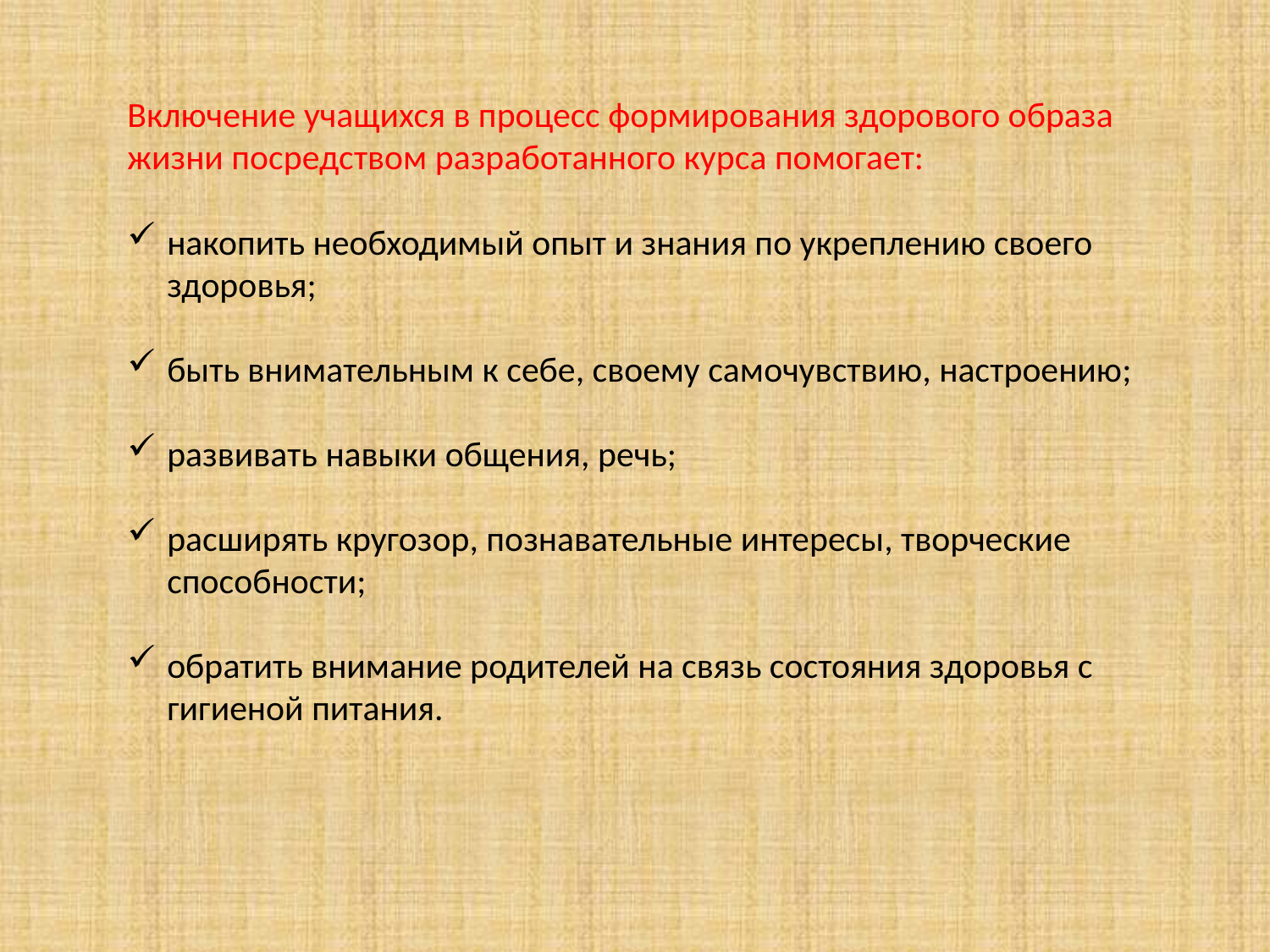

Включение учащихся в процесс формирования здорового образа жизни посредством разработанного курса помогает:

накопить необходимый опыт и знания по укреплению своего здоровья;

быть внимательным к себе, своему самочувствию, настроению;

развивать навыки общения, речь;

расширять кругозор, познавательные интересы, творческие способности;

обратить внимание родителей на связь состояния здоровья с гигиеной питания.